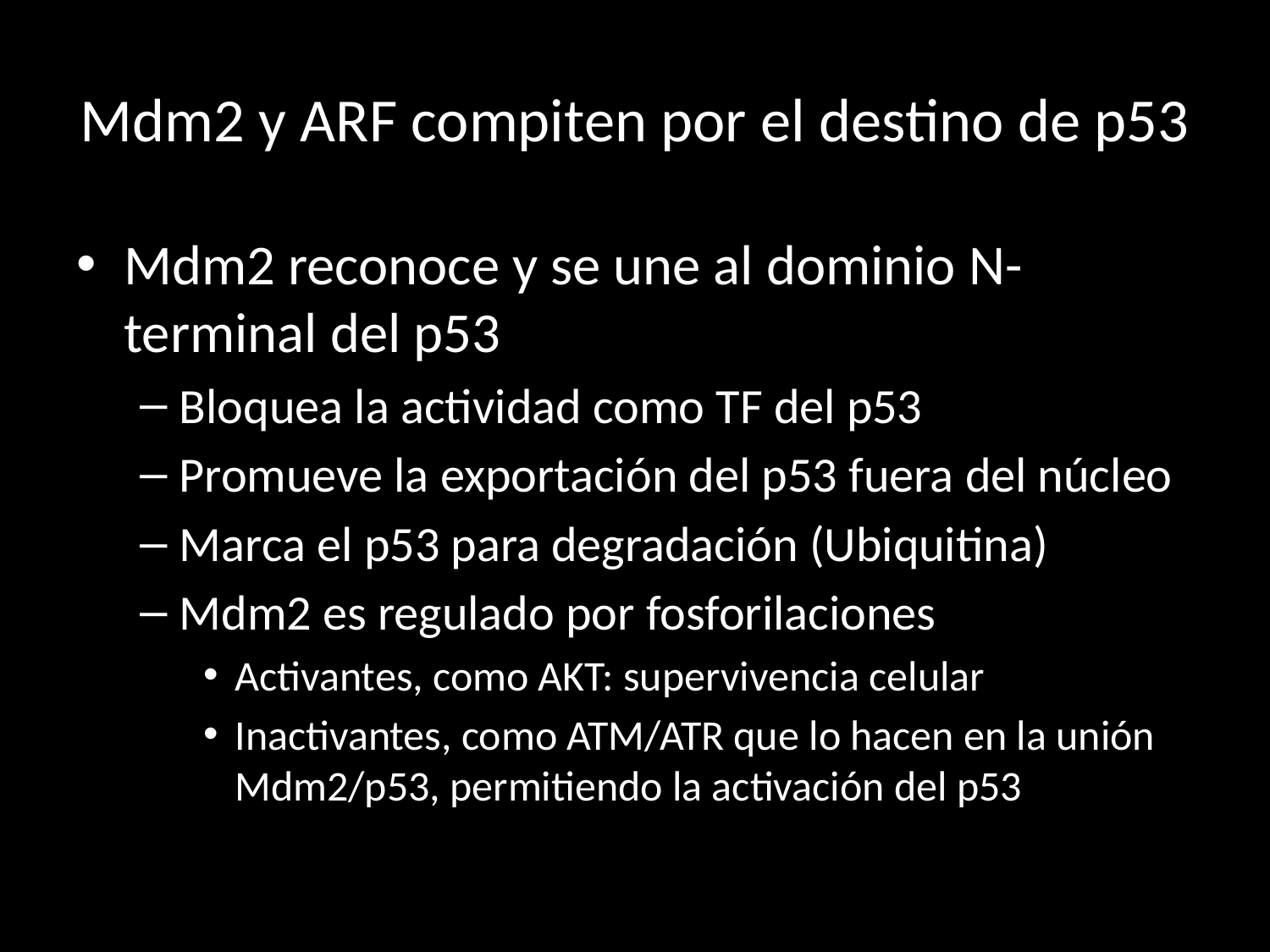

# Mdm2 y ARF compiten por el destino de p53
Mdm2 reconoce y se une al dominio N-terminal del p53
Bloquea la actividad como TF del p53
Promueve la exportación del p53 fuera del núcleo
Marca el p53 para degradación (Ubiquitina)
Mdm2 es regulado por fosforilaciones
Activantes, como AKT: supervivencia celular
Inactivantes, como ATM/ATR que lo hacen en la unión Mdm2/p53, permitiendo la activación del p53